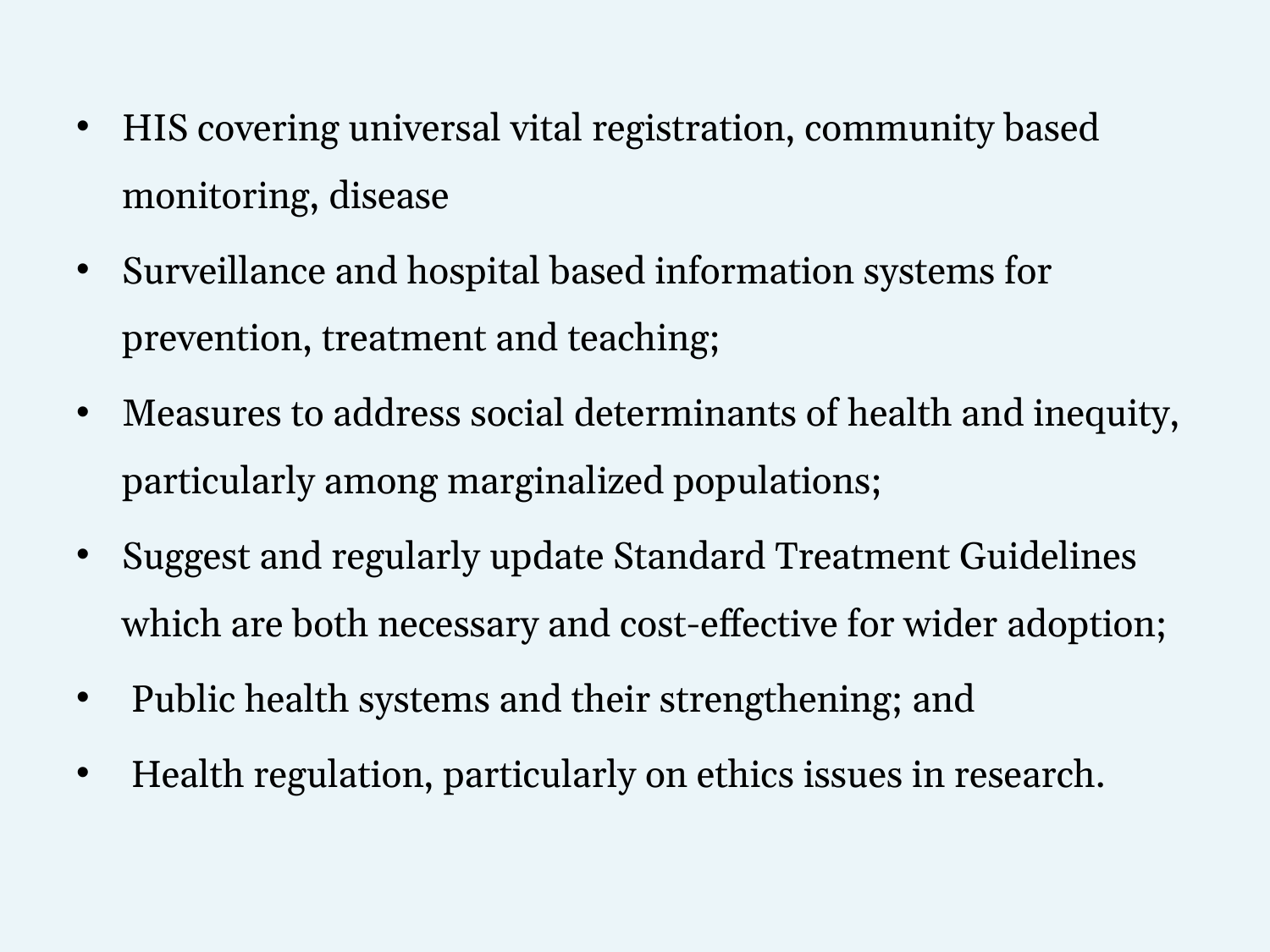

HIS covering universal vital registration, community based monitoring, disease
Surveillance and hospital based information systems for prevention, treatment and teaching;
Measures to address social determinants of health and inequity, particularly among marginalized populations;
Suggest and regularly update Standard Treatment Guidelines which are both necessary and cost-effective for wider adoption;
 Public health systems and their strengthening; and
 Health regulation, particularly on ethics issues in research.